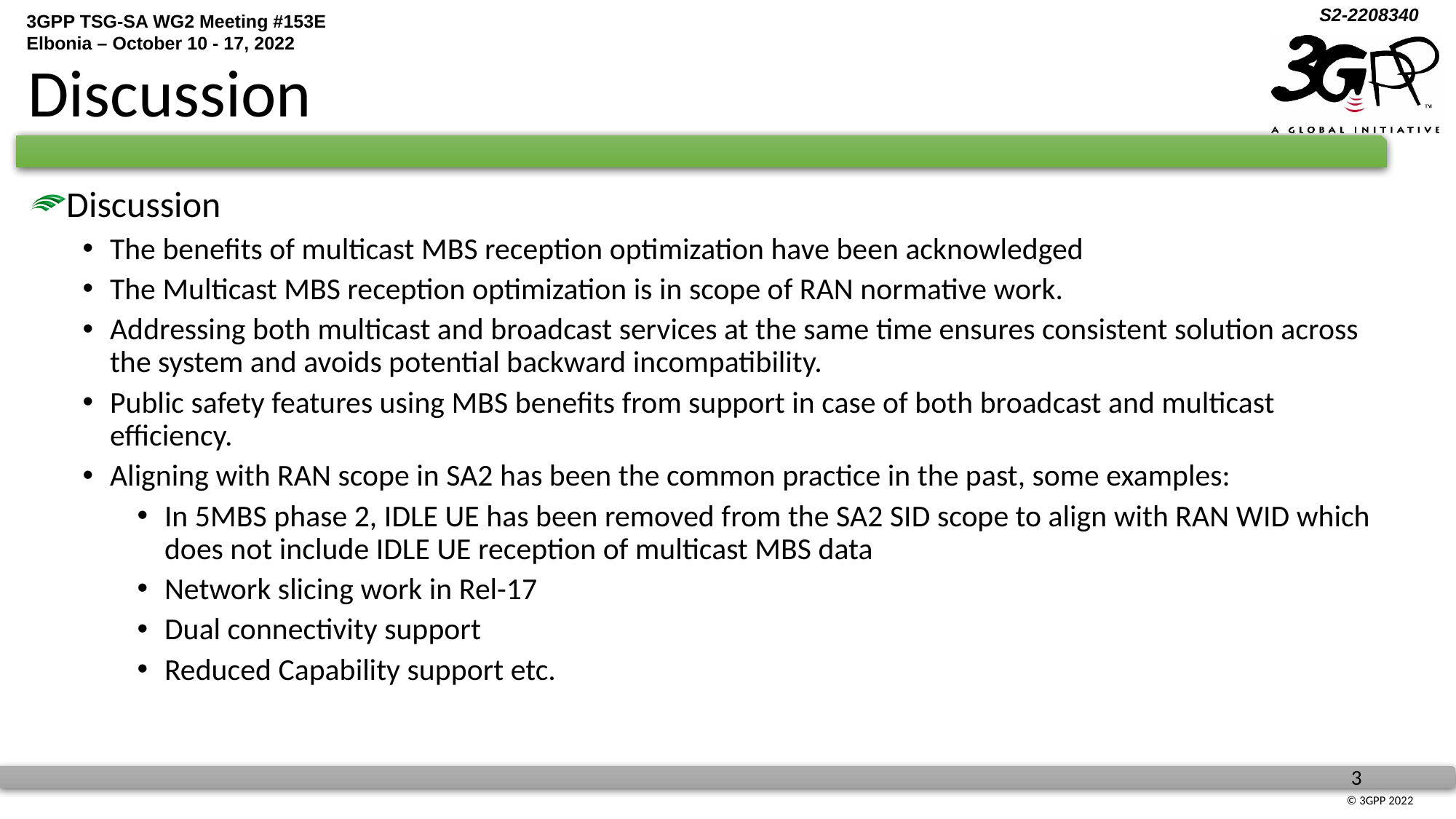

# Discussion
Discussion
The benefits of multicast MBS reception optimization have been acknowledged
The Multicast MBS reception optimization is in scope of RAN normative work.
Addressing both multicast and broadcast services at the same time ensures consistent solution across the system and avoids potential backward incompatibility.
Public safety features using MBS benefits from support in case of both broadcast and multicast efficiency.
Aligning with RAN scope in SA2 has been the common practice in the past, some examples:
In 5MBS phase 2, IDLE UE has been removed from the SA2 SID scope to align with RAN WID which does not include IDLE UE reception of multicast MBS data
Network slicing work in Rel-17
Dual connectivity support
Reduced Capability support etc.